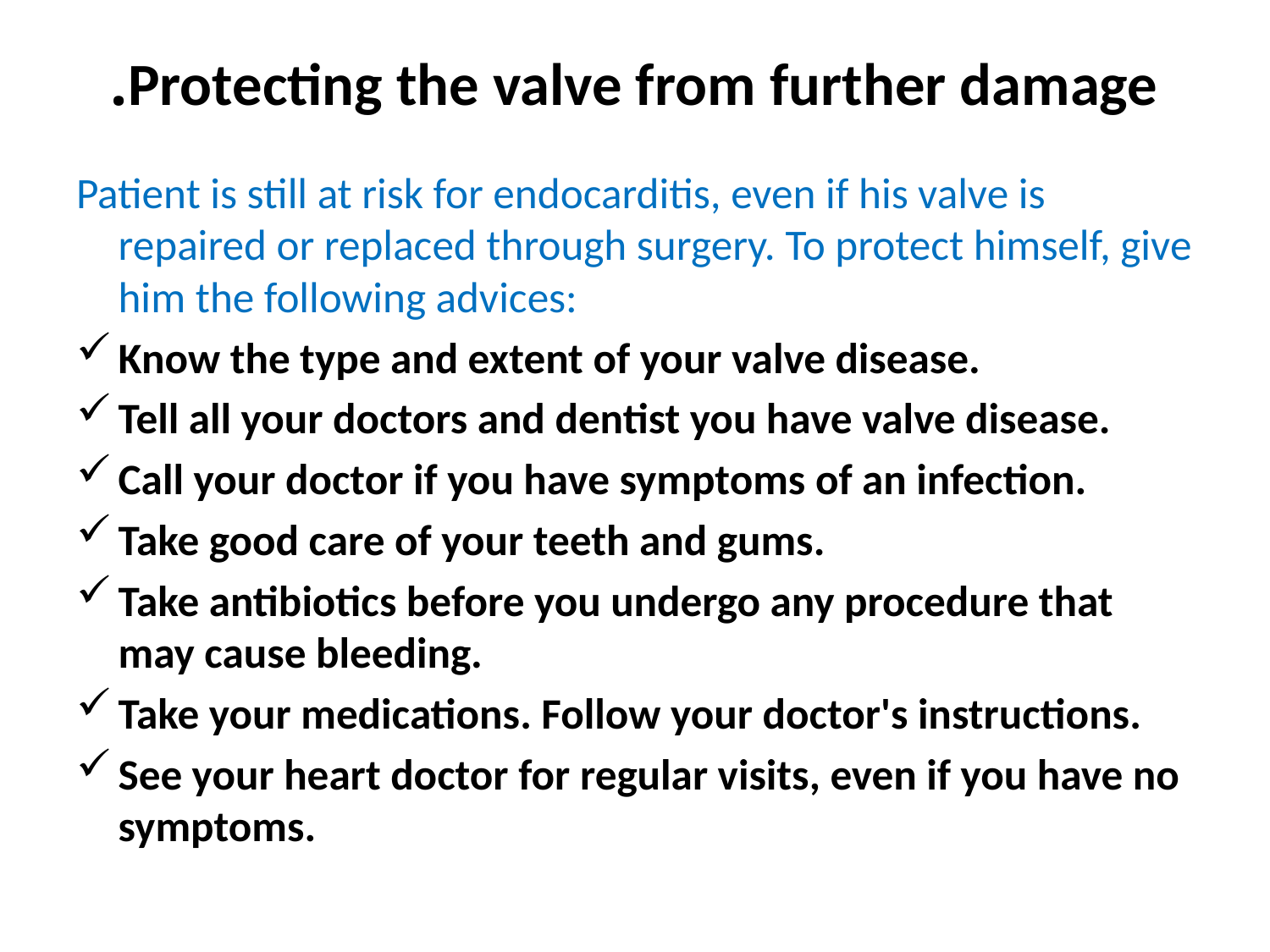

# Protecting the valve from further damage.
Patient is still at risk for endocarditis, even if his valve is repaired or replaced through surgery. To protect himself, give him the following advices:
Know the type and extent of your valve disease.
Tell all your doctors and dentist you have valve disease.
Call your doctor if you have symptoms of an infection.
Take good care of your teeth and gums.
Take antibiotics before you undergo any procedure that may cause bleeding.
Take your medications. Follow your doctor's instructions.
See your heart doctor for regular visits, even if you have no symptoms.